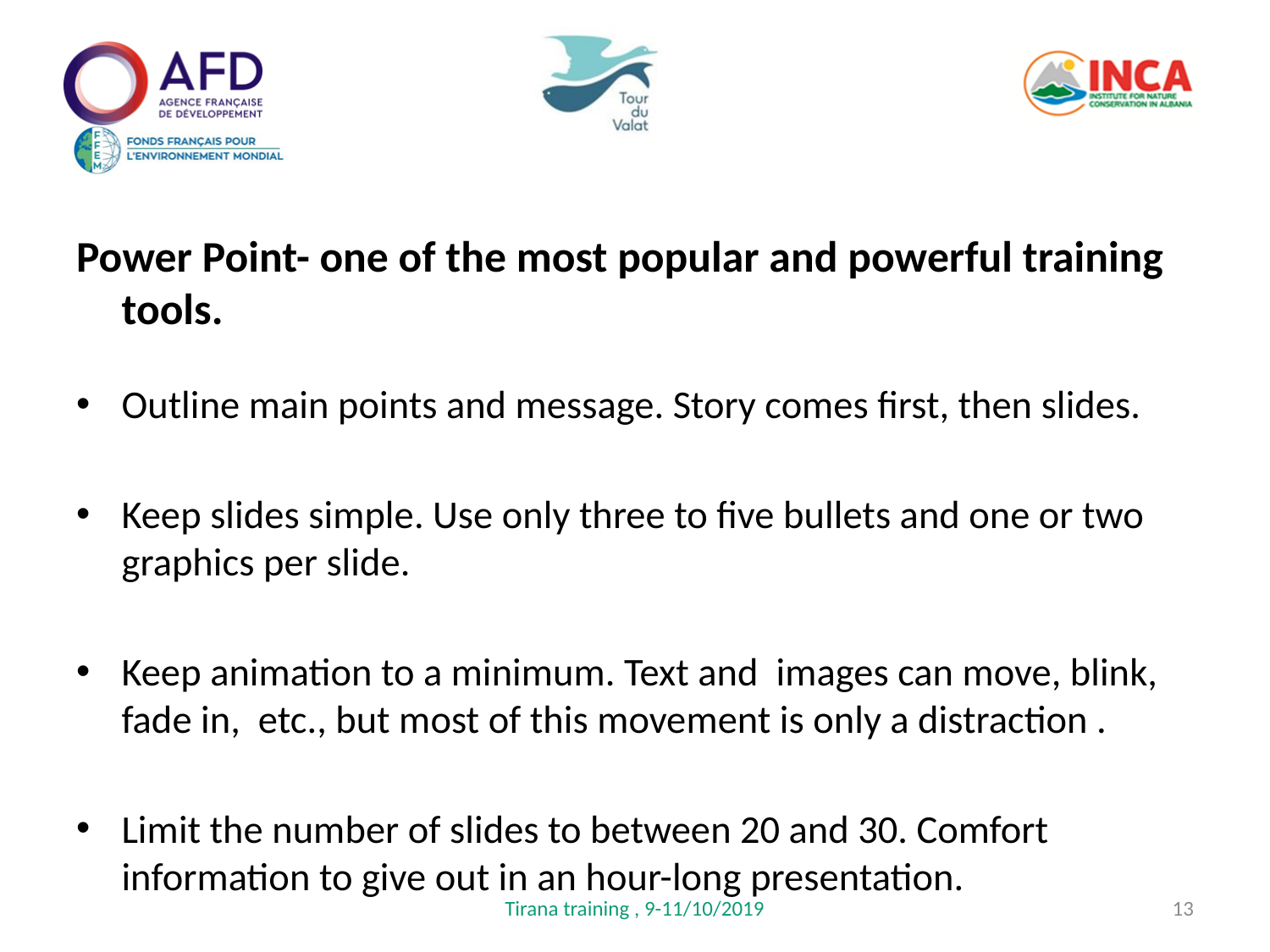

Power Point- one of the most popular and powerful training tools.

Outline main points and message. Story comes first, then slides.

Keep slides simple. Use only three to five bullets and one or two graphics per slide.

Keep animation to a minimum. Text and  images can move, blink, fade in,  etc., but most of this movement is only a distraction .

Limit the number of slides to between 20 and 30. Comfort information to give out in an hour-long presentation.

Tirana training , 9-11/10/2019
13